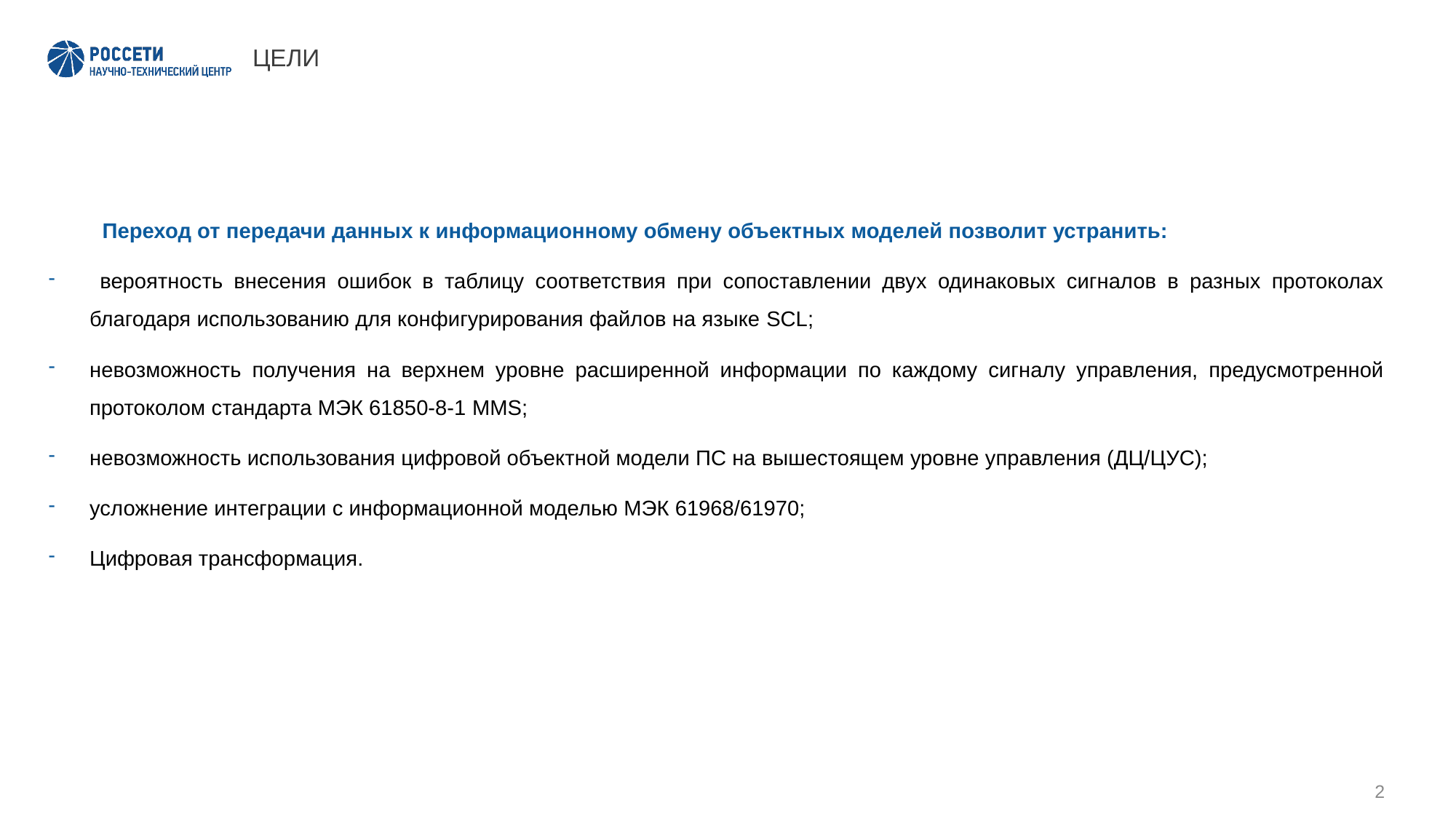

# ЦЕЛИ

Переход от передачи данных к информационному обмену объектных моделей позволит устранить:
 вероятность внесения ошибок в таблицу соответствия при сопоставлении двух одинаковых сигналов в разных протоколах благодаря использованию для конфигурирования файлов на языке SCL;
невозможность получения на верхнем уровне расширенной информации по каждому сигналу управления, предусмотренной протоколом стандарта МЭК 61850-8-1 MMS;
невозможность использования цифровой объектной модели ПС на вышестоящем уровне управления (ДЦ/ЦУС);
усложнение интеграции с информационной моделью МЭК 61968/61970;
Цифровая трансформация.